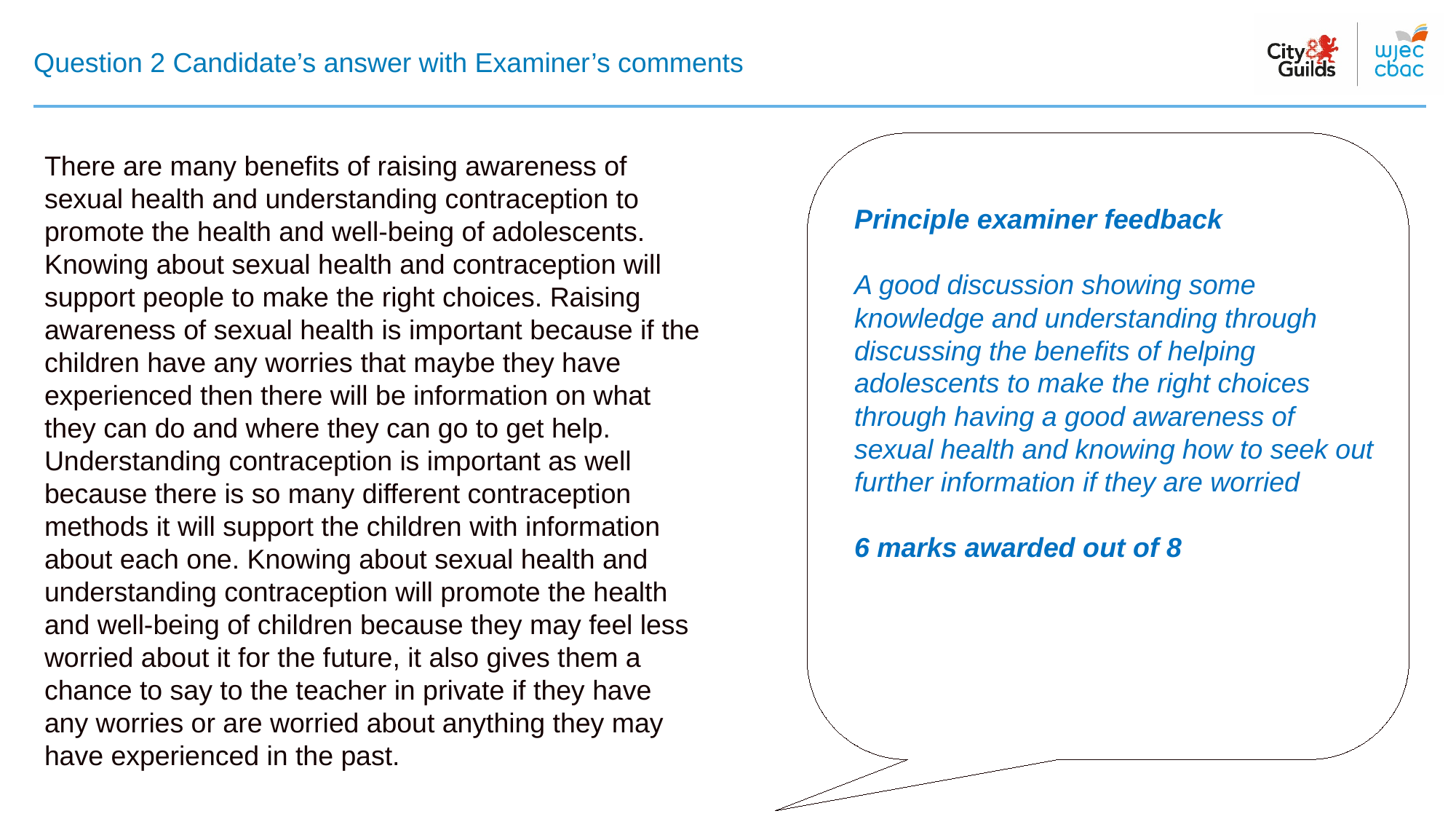

# Question 2 Candidate’s answer with Examiner’s comments

There are many benefits of raising awareness of sexual health and understanding contraception to promote the health and well-being of adolescents. Knowing about sexual health and contraception will support people to make the right choices. Raising awareness of sexual health is important because if the children have any worries that maybe they have experienced then there will be information on what they can do and where they can go to get help. Understanding contraception is important as well because there is so many different contraception methods it will support the children with information about each one. Knowing about sexual health and understanding contraception will promote the health and well-being of children because they may feel less worried about it for the future, it also gives them a chance to say to the teacher in private if they have any worries or are worried about anything they may have experienced in the past.
Principle examiner feedback​
​
A good discussion showing some knowledge and understanding through discussing the benefits of helping adolescents to make the right choices through having a good awareness of sexual health and knowing how to seek out further information if they are worried

6 marks awarded out of 8